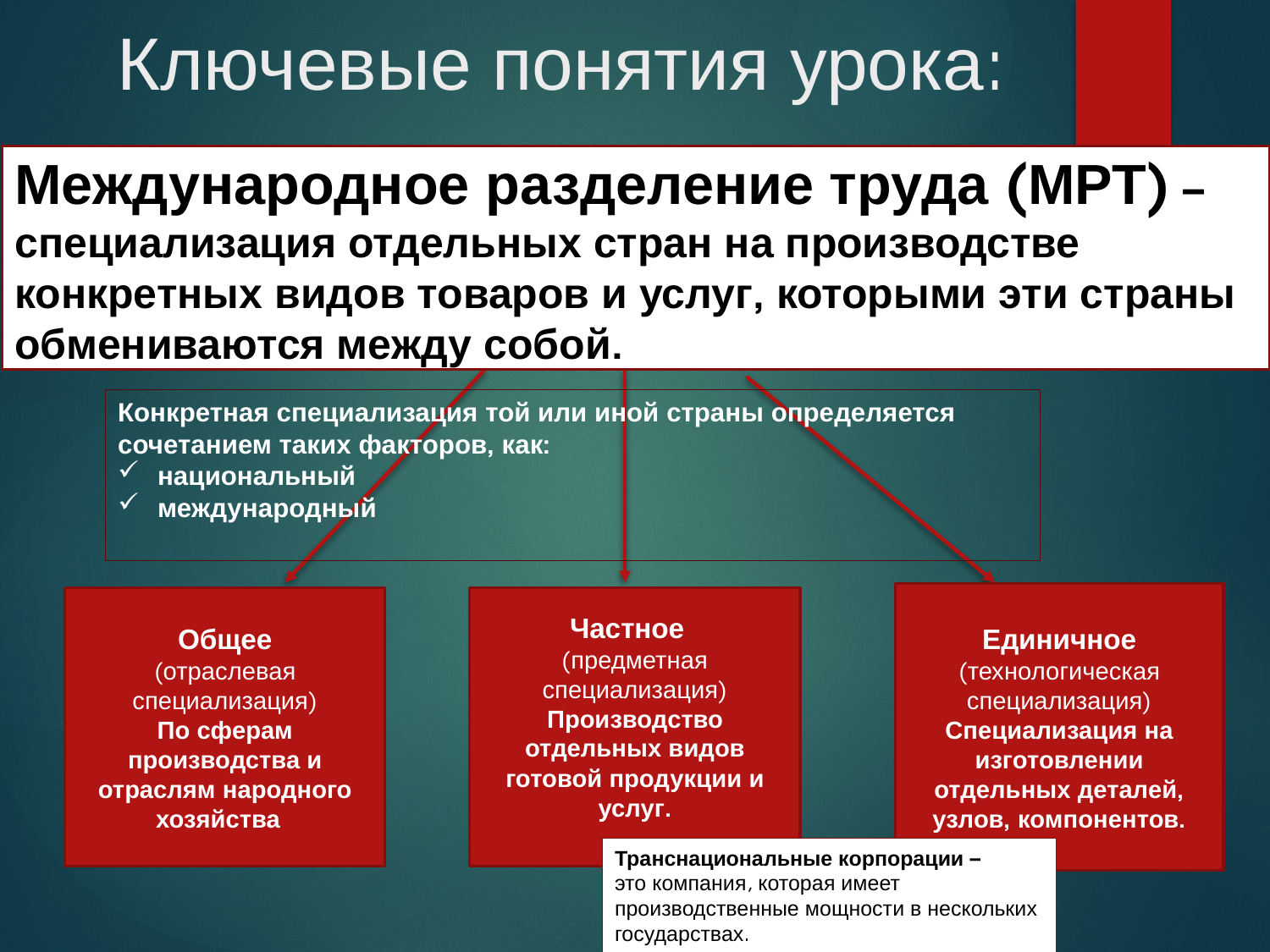

Ключевые понятия урока:
Международное разделение труда (МРТ) – специализация отдельных стран на производстве конкретных видов товаров и услуг, которыми эти страны обмениваются между собой.
Конкретная специализация той или иной страны определяется сочетанием таких факторов, как:
национальный
международный

Единичное
(технологическая специализация)
Специализация на изготовлении отдельных деталей, узлов, компонентов.
Общее
(отраслевая специализация)
По сферам производства и отраслям народного хозяйства
Частное
(предметная специализация)
Производство отдельных видов готовой продукции и услуг.

Транснациональные корпорации –
это компания, которая имеет
производственные мощности в нескольких
государствах.